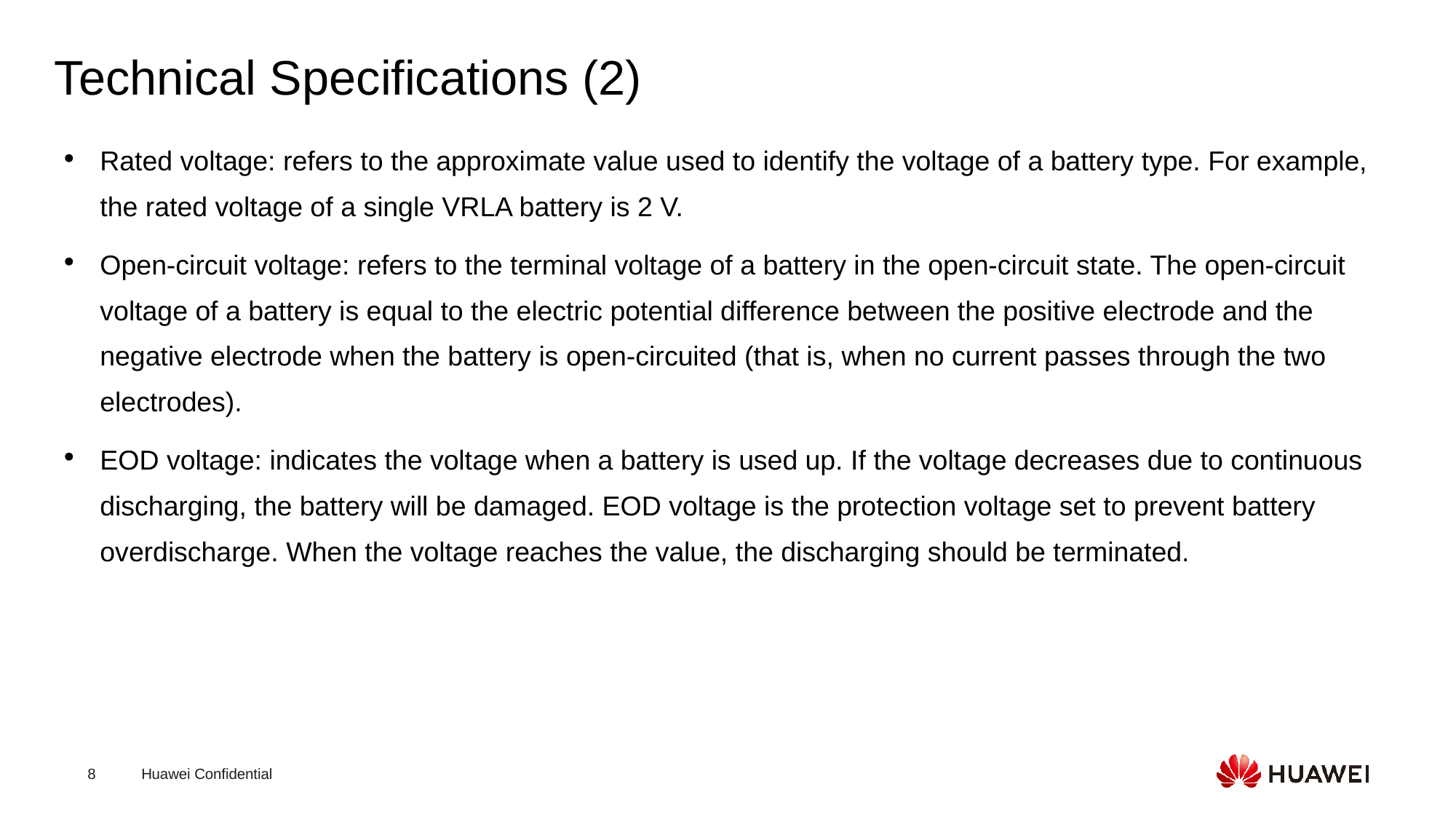

# Technical Specifications (2)
Rated voltage: refers to the approximate value used to identify the voltage of a battery type. For example, the rated voltage of a single VRLA battery is 2 V.
Open-circuit voltage: refers to the terminal voltage of a battery in the open-circuit state. The open-circuit voltage of a battery is equal to the electric potential difference between the positive electrode and the negative electrode when the battery is open-circuited (that is, when no current passes through the two electrodes).
EOD voltage: indicates the voltage when a battery is used up. If the voltage decreases due to continuous discharging, the battery will be damaged. EOD voltage is the protection voltage set to prevent battery overdischarge. When the voltage reaches the value, the discharging should be terminated.